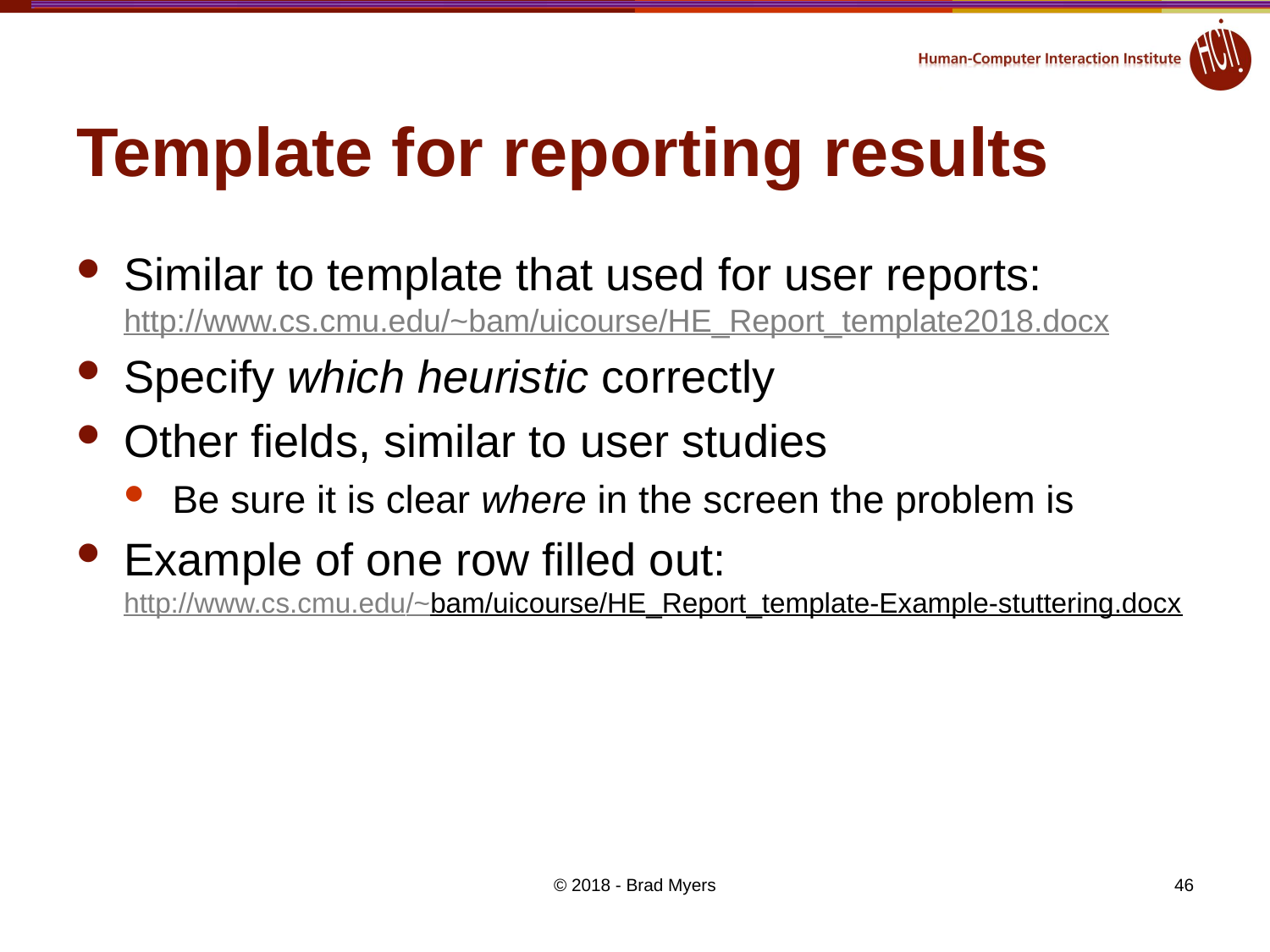

# Template for reporting results
Similar to template that used for user reports:
http://www.cs.cmu.edu/~bam/uicourse/HE_Report_template2018.docx
Specify which heuristic correctly
Other fields, similar to user studies
Be sure it is clear where in the screen the problem is
Example of one row filled out:
http://www.cs.cmu.edu/~bam/uicourse/HE_Report_template-Example-stuttering.docx
© 2018 - Brad Myers
46